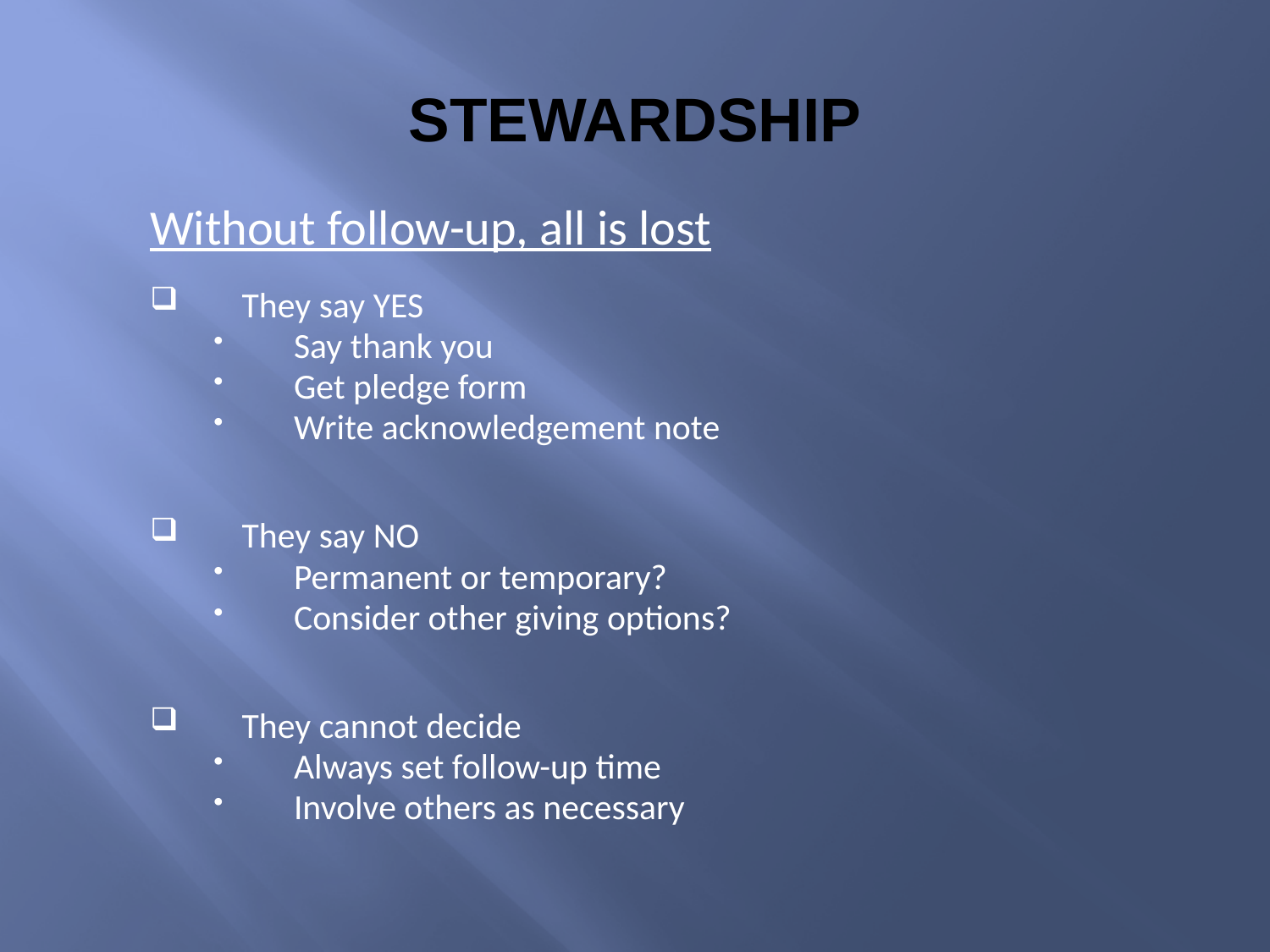

# STEWARDSHIP
Without follow-up, all is lost

They say YES
Say thank you
Get pledge form
Write acknowledgement note

They say NO
Permanent or temporary?
Consider other giving options?

They cannot decide
Always set follow-up time
Involve others as necessary